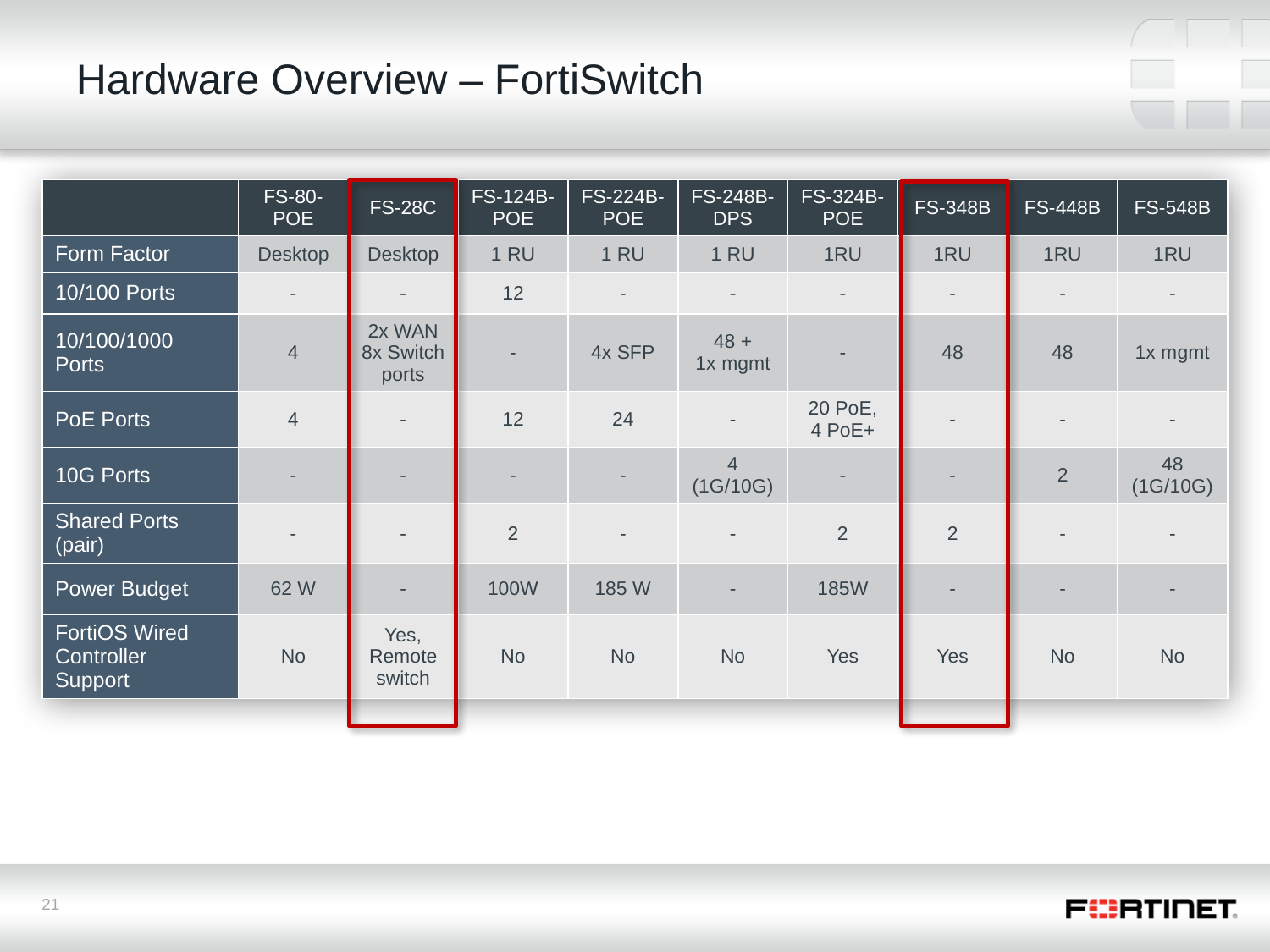

# Hardware Overview – FortiSwitch
|  | FS-80-POE | FS-28C | FS-124B-POE | FS-224B-POE | FS-248B-DPS | FS-324B-POE | FS-348B | FS-448B | FS-548B |
| --- | --- | --- | --- | --- | --- | --- | --- | --- | --- |
| Form Factor | Desktop | Desktop | 1 RU | 1 RU | 1 RU | 1RU | 1RU | 1RU | 1RU |
| 10/100 Ports | - | - | 12 | - | - | - | - | - | - |
| 10/100/1000 Ports | 4 | 2x WAN 8x Switch ports | - | 4x SFP | 48 + 1x mgmt | - | 48 | 48 | 1x mgmt |
| PoE Ports | 4 | - | 12 | 24 | - | 20 PoE, 4 PoE+ | - | - | - |
| 10G Ports | - | - | - | - | 4 (1G/10G) | - | - | 2 | 48 (1G/10G) |
| Shared Ports (pair) | - | - | 2 | - | - | 2 | 2 | - | - |
| Power Budget | 62 W | - | 100W | 185 W | - | 185W | - | - | - |
| FortiOS Wired Controller Support | No | Yes, Remote switch | No | No | No | Yes | Yes | No | No |